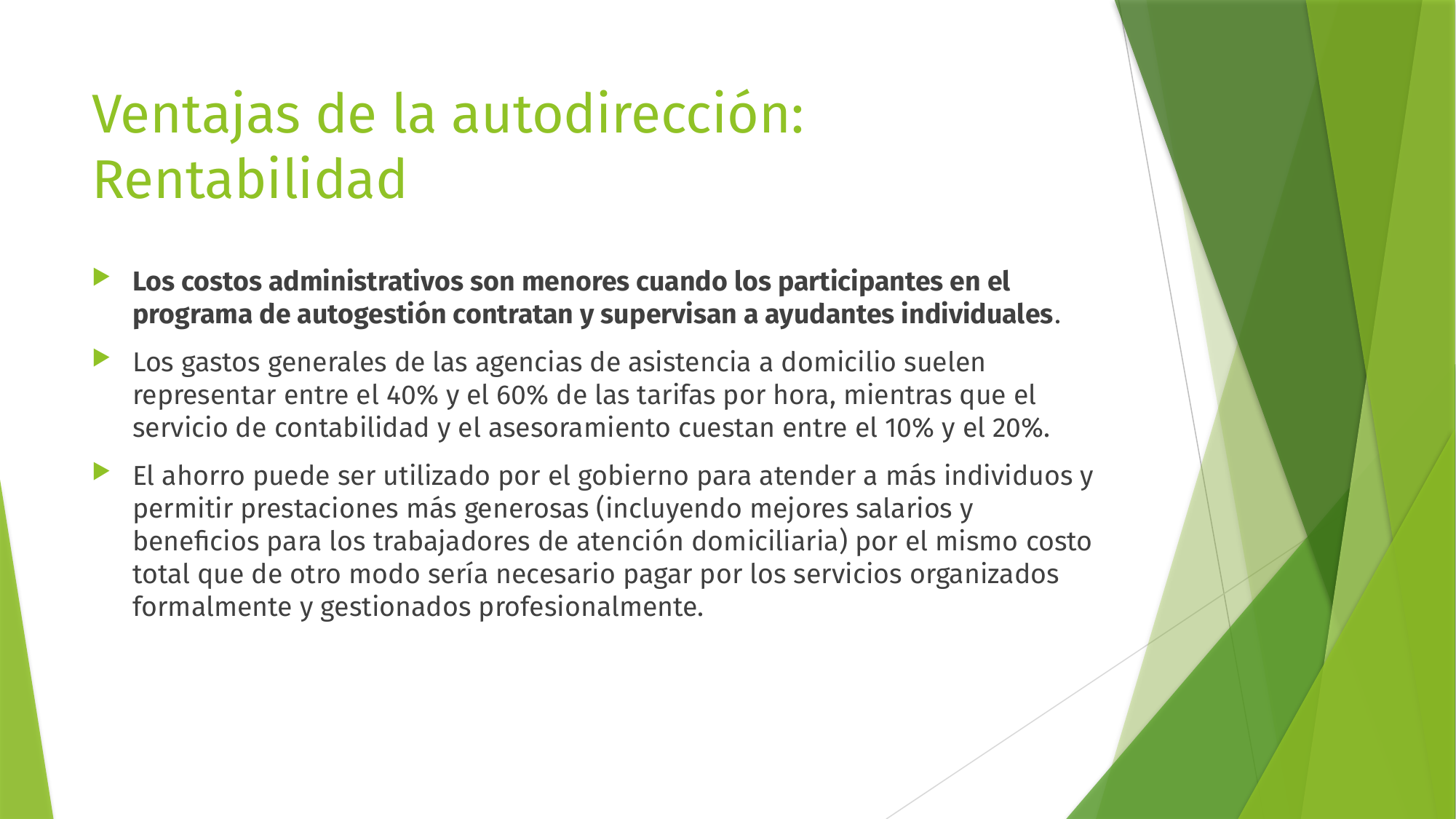

# Ventajas de la autodirección: Rentabilidad
Los costos administrativos son menores cuando los participantes en el programa de autogestión contratan y supervisan a ayudantes individuales.
Los gastos generales de las agencias de asistencia a domicilio suelen representar entre el 40% y el 60% de las tarifas por hora, mientras que el servicio de contabilidad y el asesoramiento cuestan entre el 10% y el 20%.
El ahorro puede ser utilizado por el gobierno para atender a más individuos y permitir prestaciones más generosas (incluyendo mejores salarios y beneficios para los trabajadores de atención domiciliaria) por el mismo costo total que de otro modo sería necesario pagar por los servicios organizados formalmente y gestionados profesionalmente.